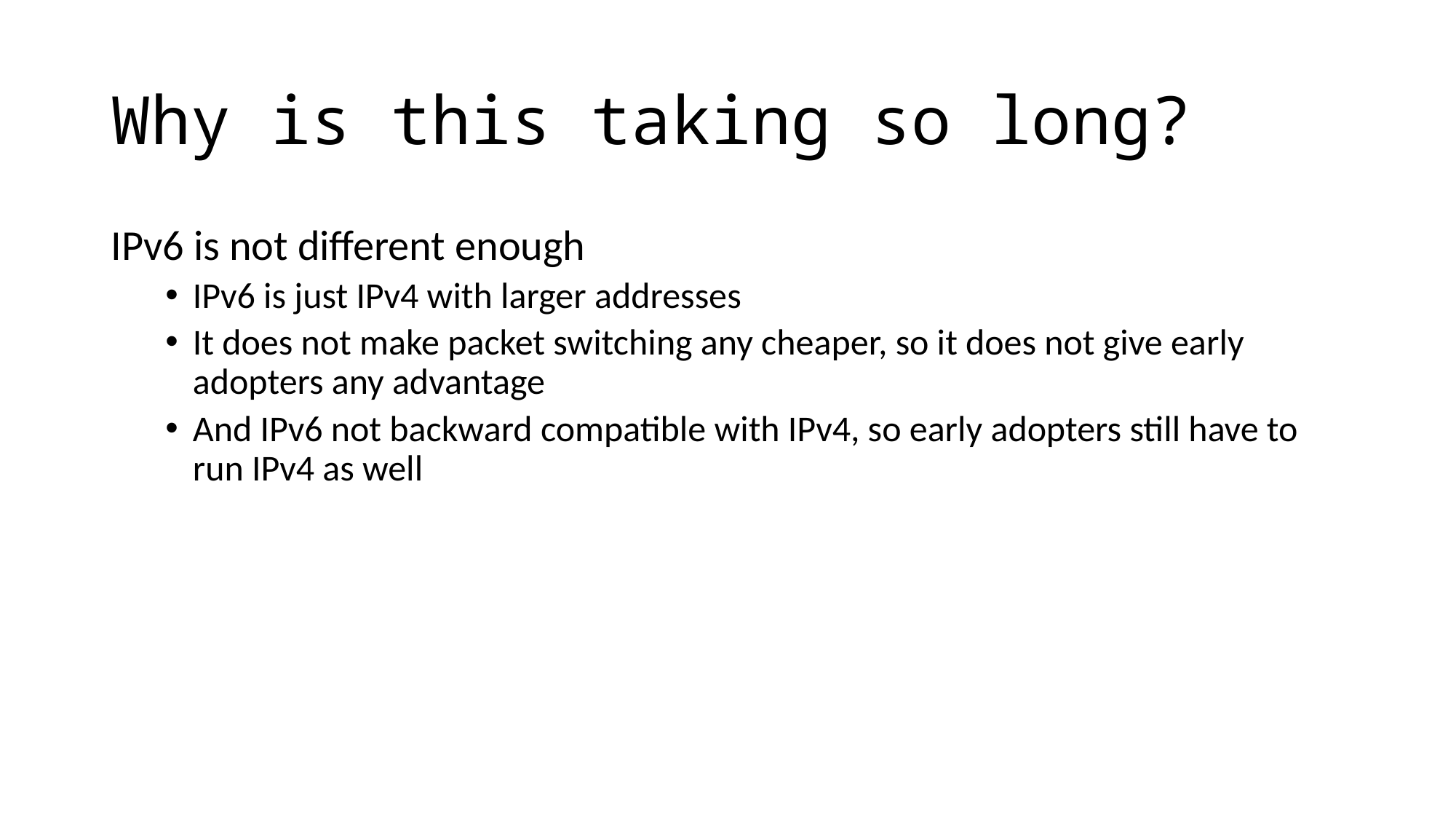

# Why is this taking so long?
IPv6 is not different enough
IPv6 is just IPv4 with larger addresses
It does not make packet switching any cheaper, so it does not give early adopters any advantage
And IPv6 not backward compatible with IPv4, so early adopters still have to run IPv4 as well